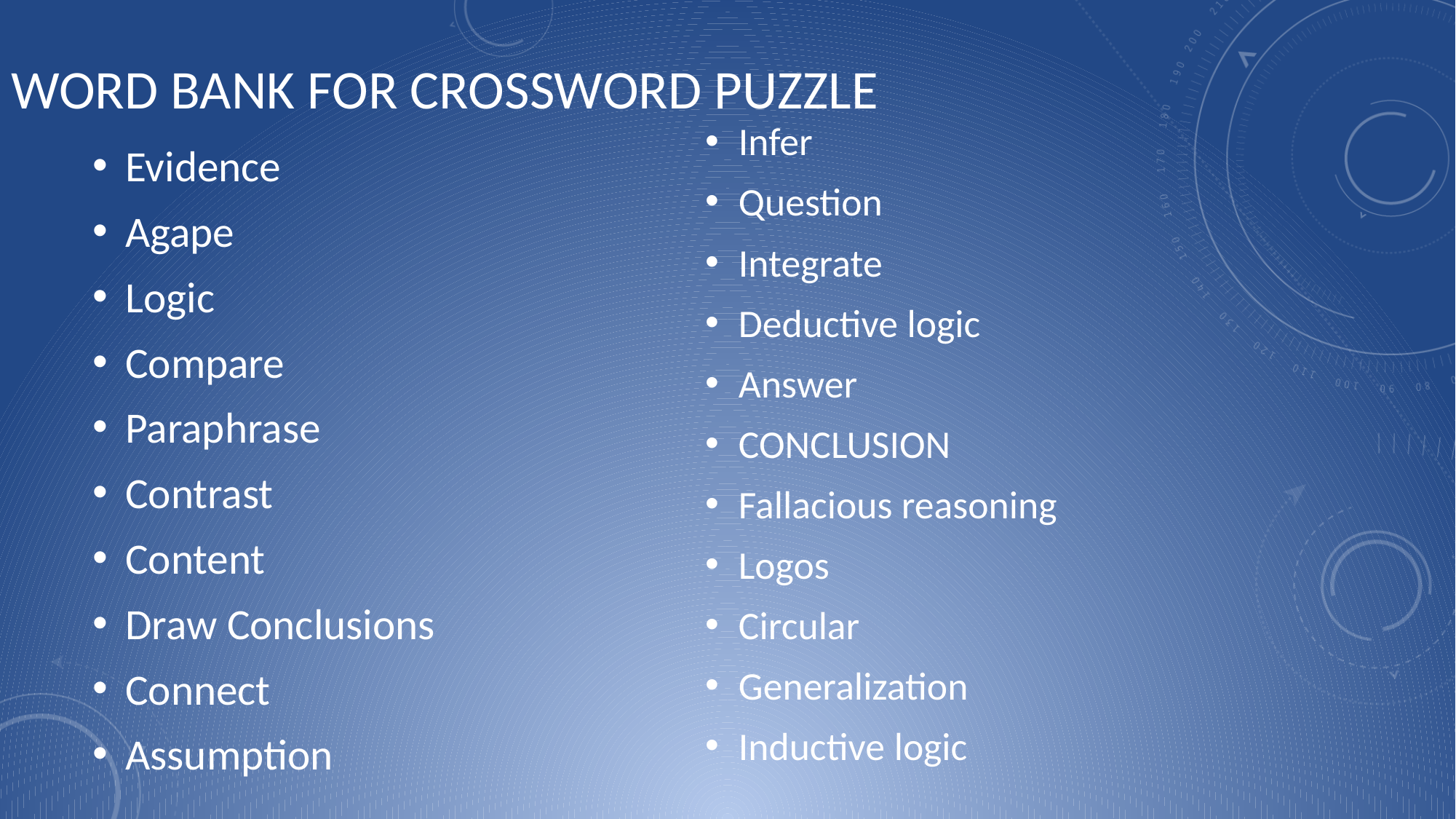

# WORD Bank for Crossword Puzzle
Infer
Question
Integrate
Deductive logic
Answer
CONCLUSION
Fallacious reasoning
Logos
Circular
Generalization
Inductive logic

Evidence
Agape
Logic
Compare
Paraphrase
Contrast
Content
Draw Conclusions
Connect
Assumption